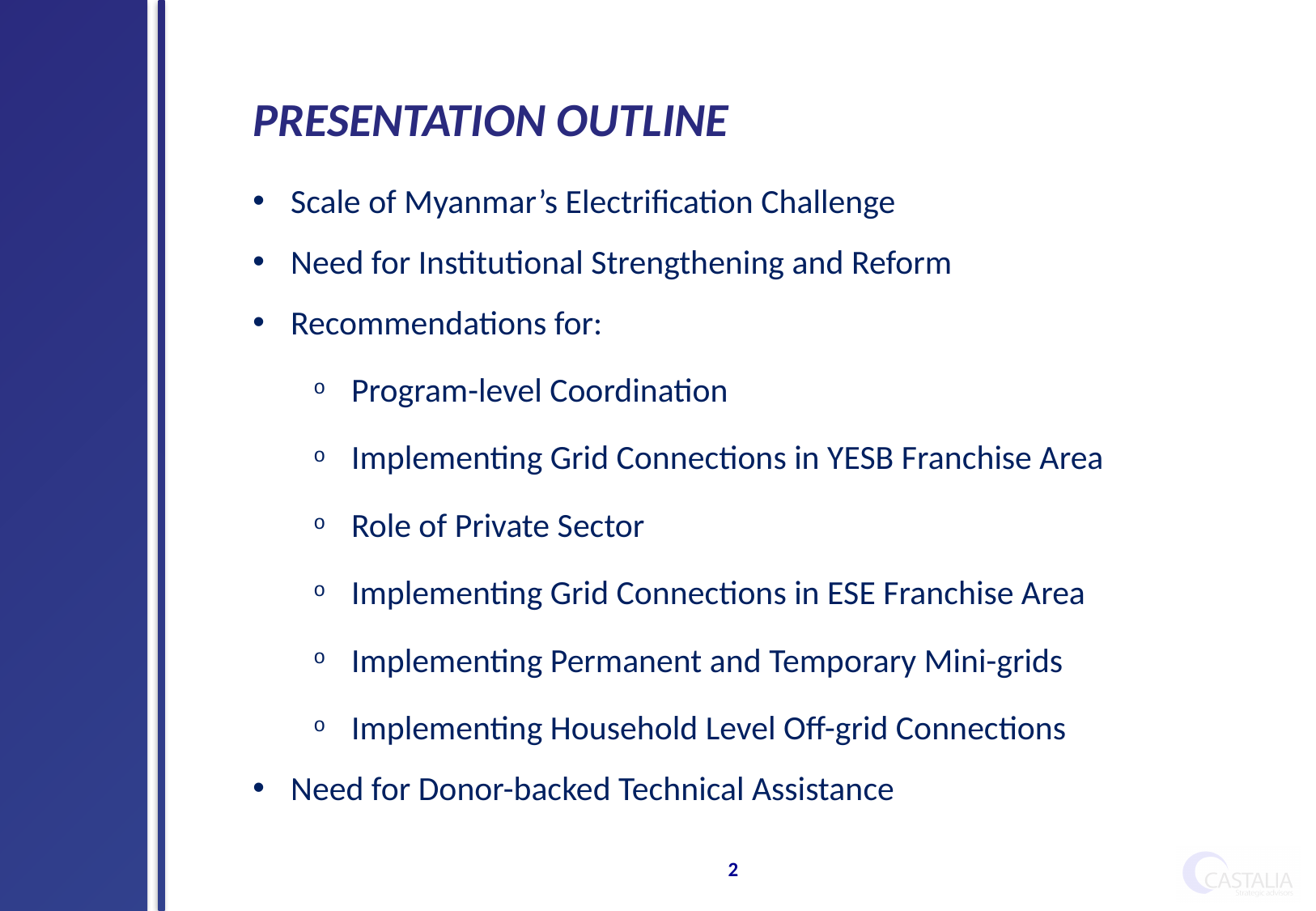

# PRESENTATION Outline
Scale of Myanmar’s Electrification Challenge
Need for Institutional Strengthening and Reform
Recommendations for:
Program-level Coordination
Implementing Grid Connections in YESB Franchise Area
Role of Private Sector
Implementing Grid Connections in ESE Franchise Area
Implementing Permanent and Temporary Mini-grids
Implementing Household Level Off-grid Connections
Need for Donor-backed Technical Assistance

2